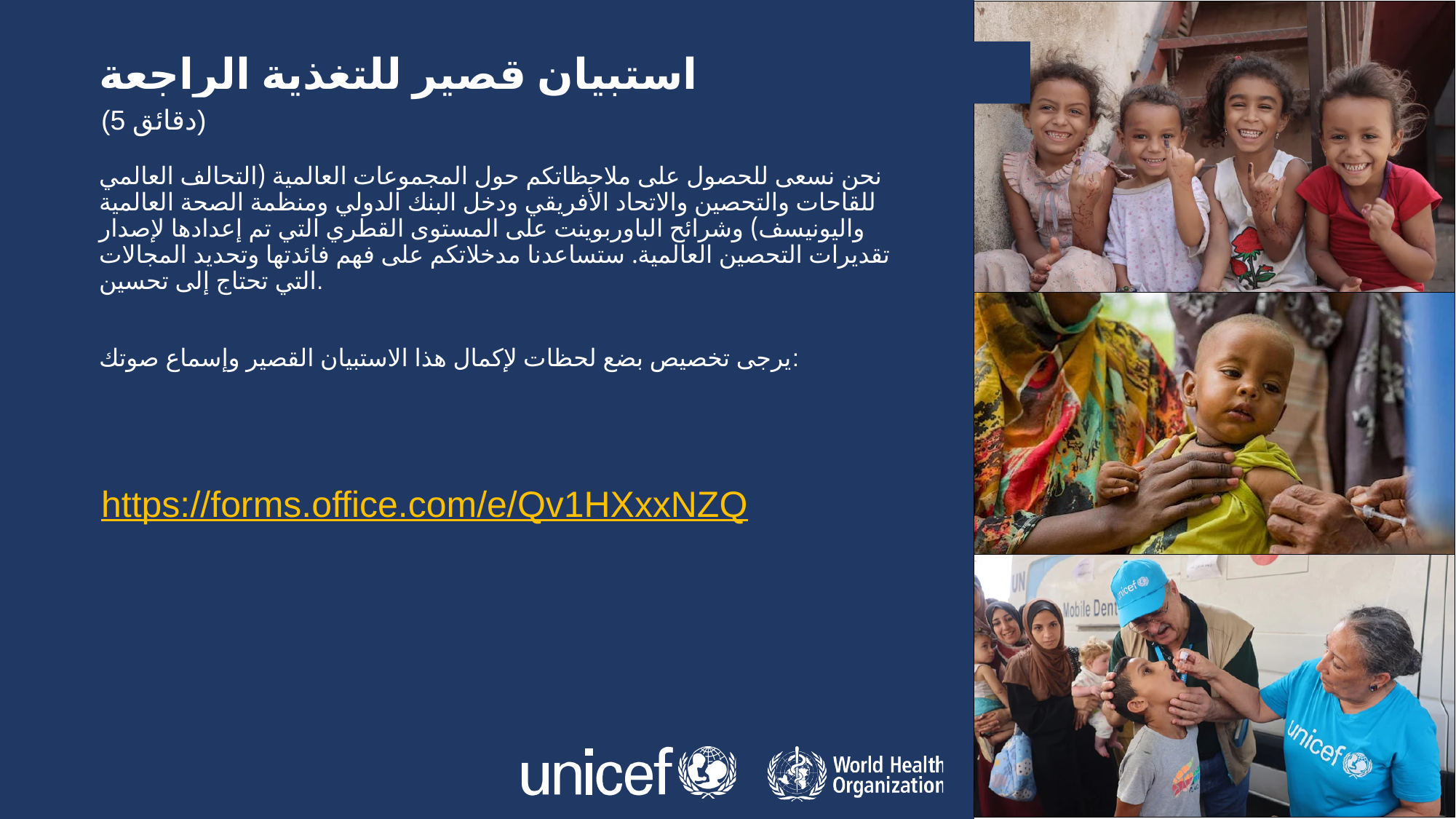

# استبيان قصير للتغذية الراجعة
(5 دقائق)
نحن نسعى للحصول على ملاحظاتكم حول المجموعات العالمية (التحالف العالمي للقاحات والتحصين والاتحاد الأفريقي ودخل البنك الدولي ومنظمة الصحة العالمية واليونيسف) وشرائح الباوربوينت على المستوى القطري التي تم إعدادها لإصدار تقديرات التحصين العالمية. ستساعدنا مدخلاتكم على فهم فائدتها وتحديد المجالات التي تحتاج إلى تحسين.

يرجى تخصيص بضع لحظات لإكمال هذا الاستبيان القصير وإسماع صوتك:
https://forms.office.com/e/Qv1HXxxNZQ